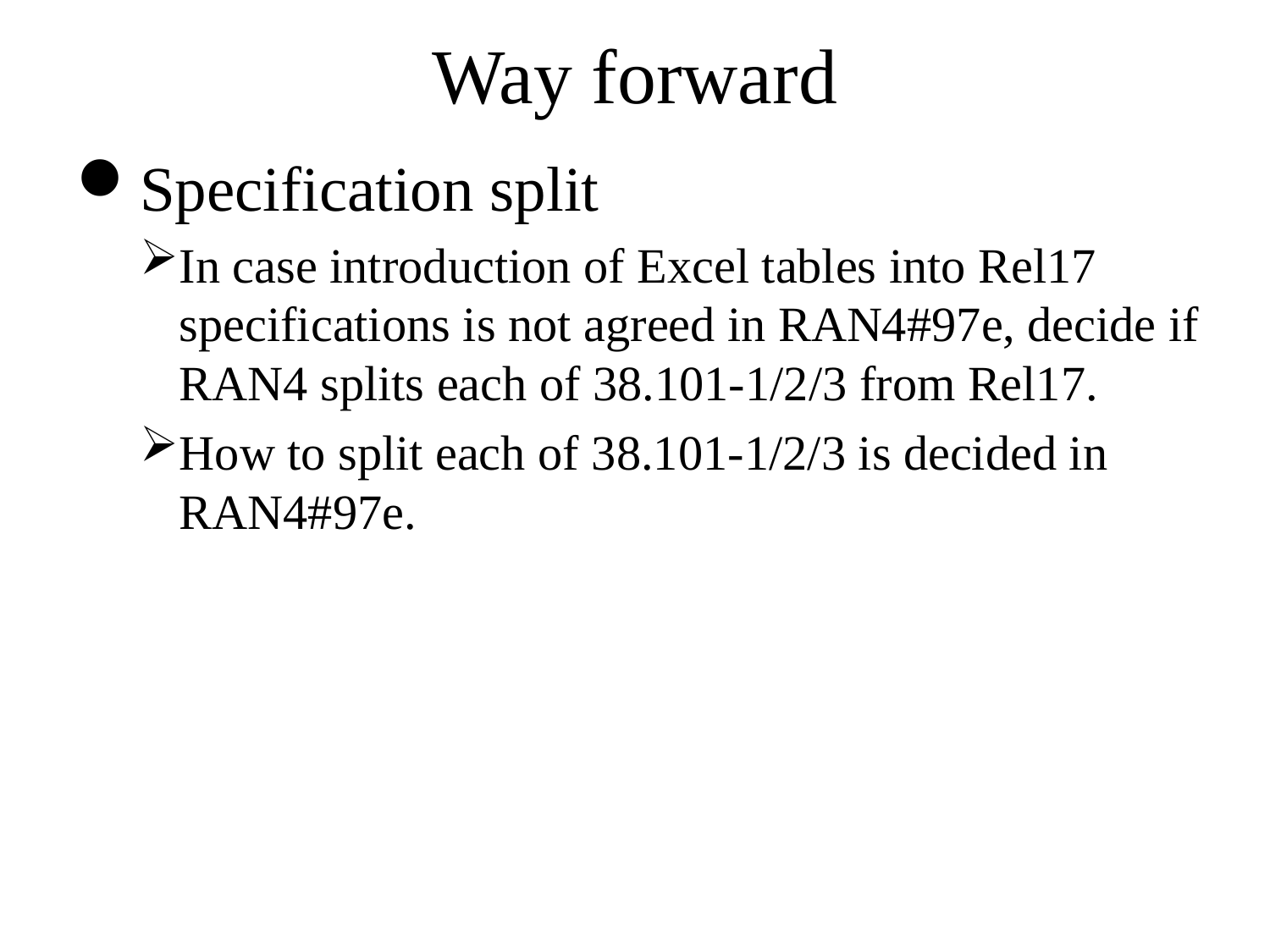

# Way forward
Specification split
In case introduction of Excel tables into Rel17 specifications is not agreed in RAN4#97e, decide if RAN4 splits each of 38.101-1/2/3 from Rel17.
How to split each of 38.101-1/2/3 is decided in RAN4#97e.